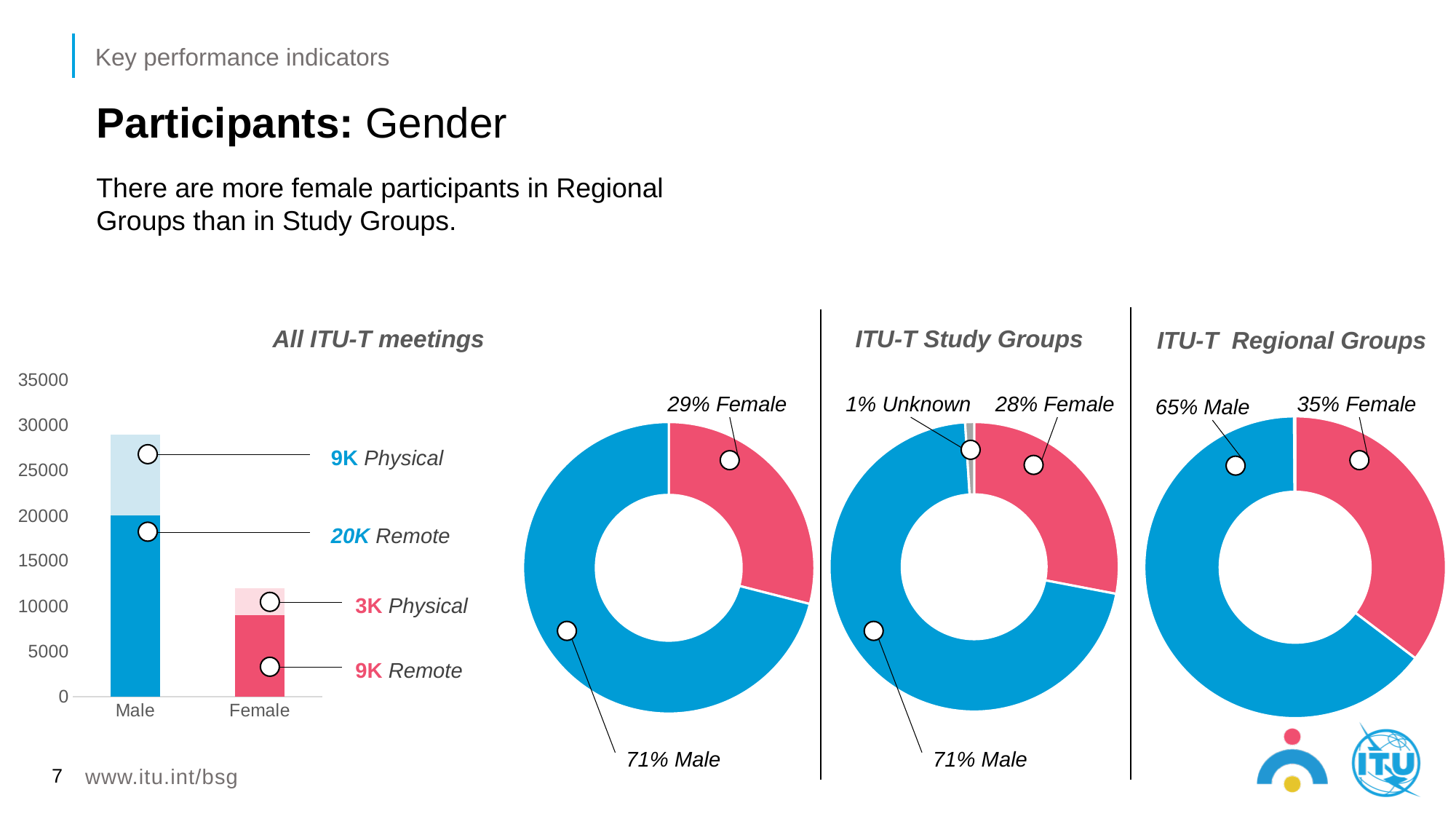

Key performance indicators
# Participants: Gender
There are more female participants in Regional Groups than in Study Groups.
All ITU-T meetings
ITU-T Study Groups
ITU-T  Regional Groups

### Chart

| Category | Remote | Physical |
|---|---|---|
| Male | 20000.0 | 9000.0 |
| Female | 9000.0 | 3000.0 |
29% Female

1% Unknown

28% Female

35% Female

65% Male

### Chart

| Category | Sales |
|---|---|
| Female | 0.35 |
| Male | 0.64 |
| Unknown | 0.0012 |

### Chart

| Category | Sales |
|---|---|
| Female | 28.0 |
| Male | 71.0 |
| Unknown | 1.0 |

### Chart

| Category | Sales |
|---|---|
| Female | 29.0 |
| Male | 71.0 |
9K Physical

20K Remote

3K Physical

71% Male

71% Male
9K Remote